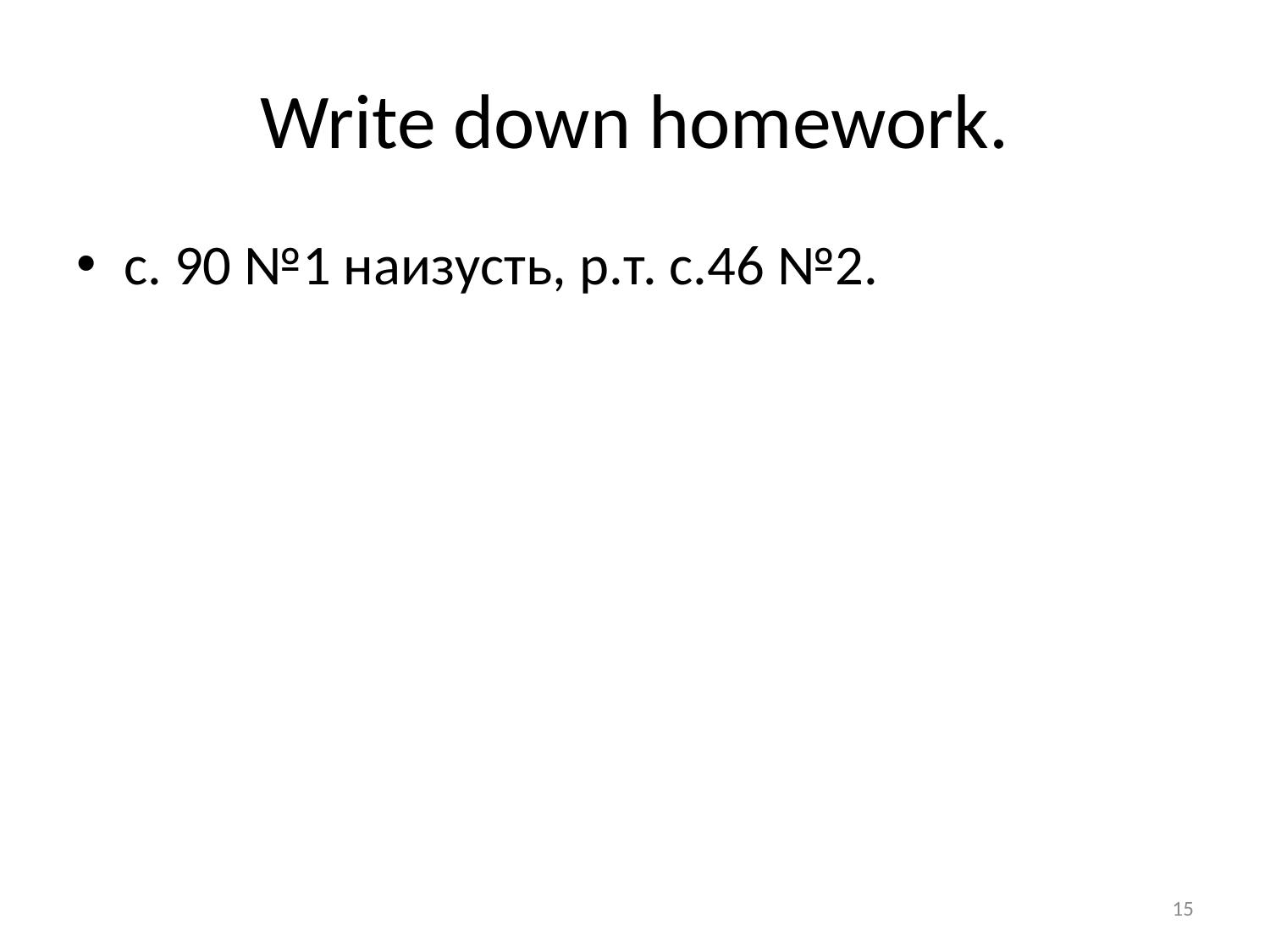

# Write down homework.
с. 90 №1 наизусть, р.т. с.46 №2.
15